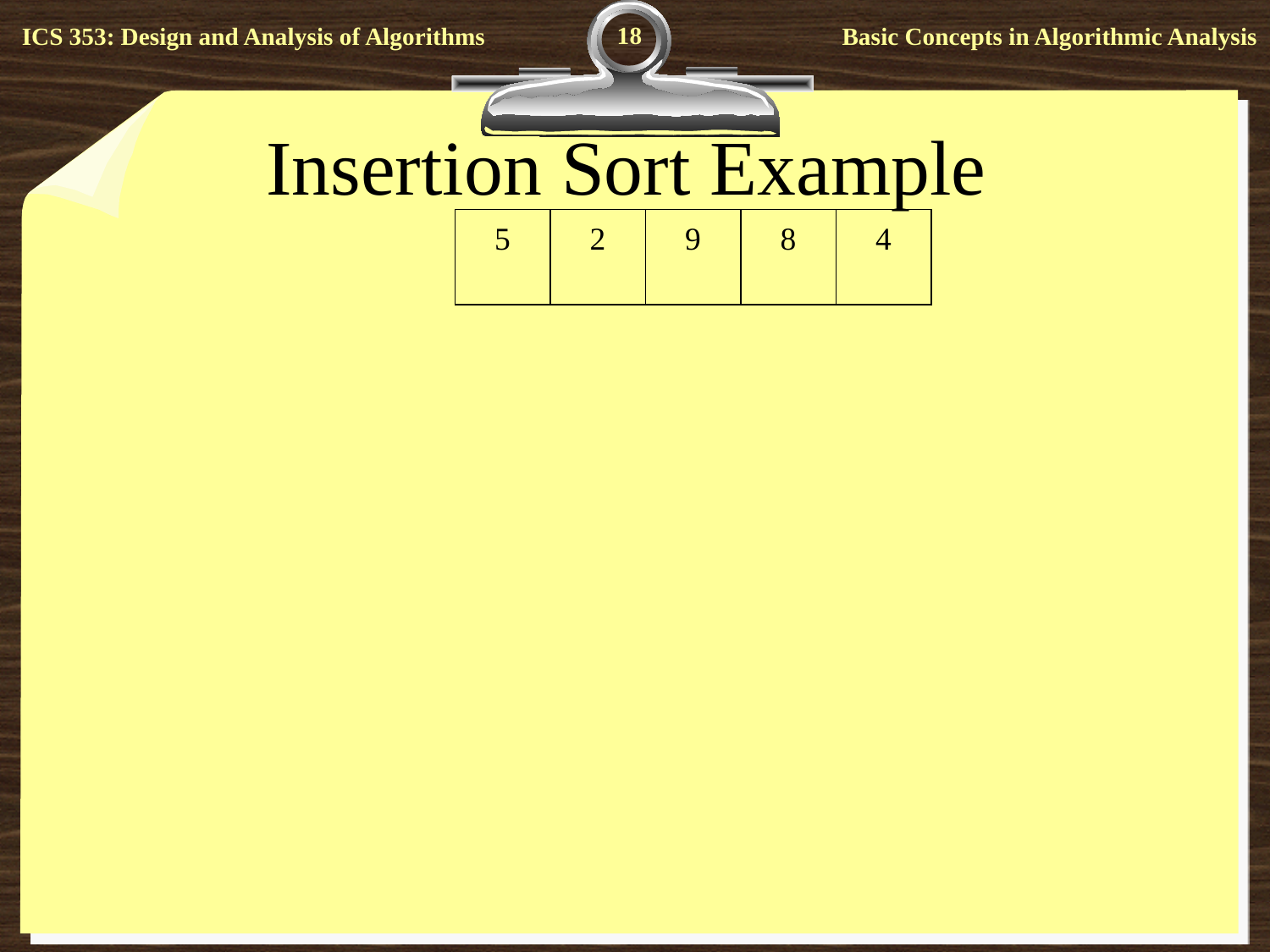

18
# Insertion Sort Example

5
2
9
8
4